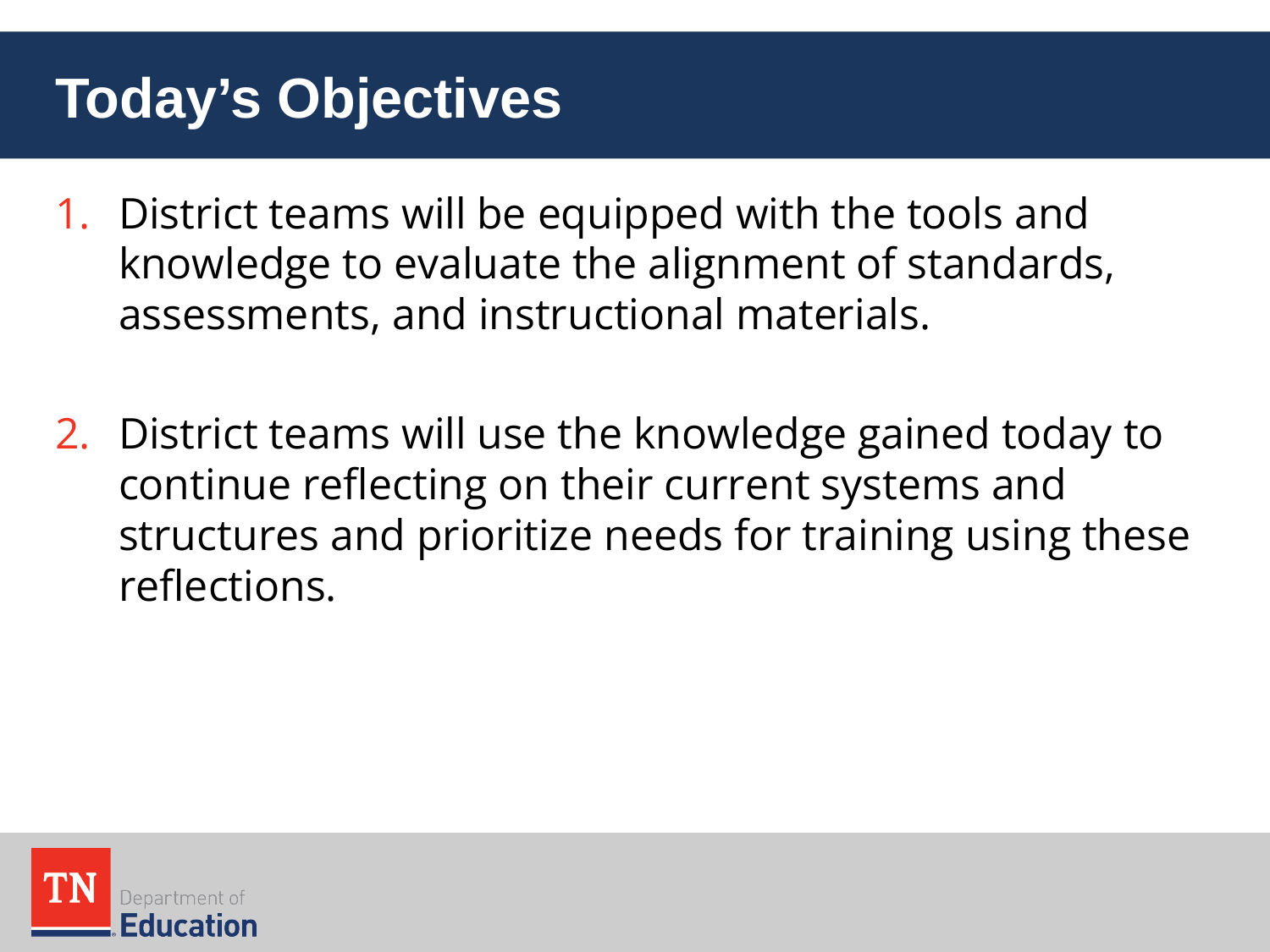

# Today’s Objectives
District teams will be equipped with the tools and knowledge to evaluate the alignment of standards, assessments, and instructional materials.

District teams will use the knowledge gained today to continue reflecting on their current systems and structures and prioritize needs for training using these reflections.